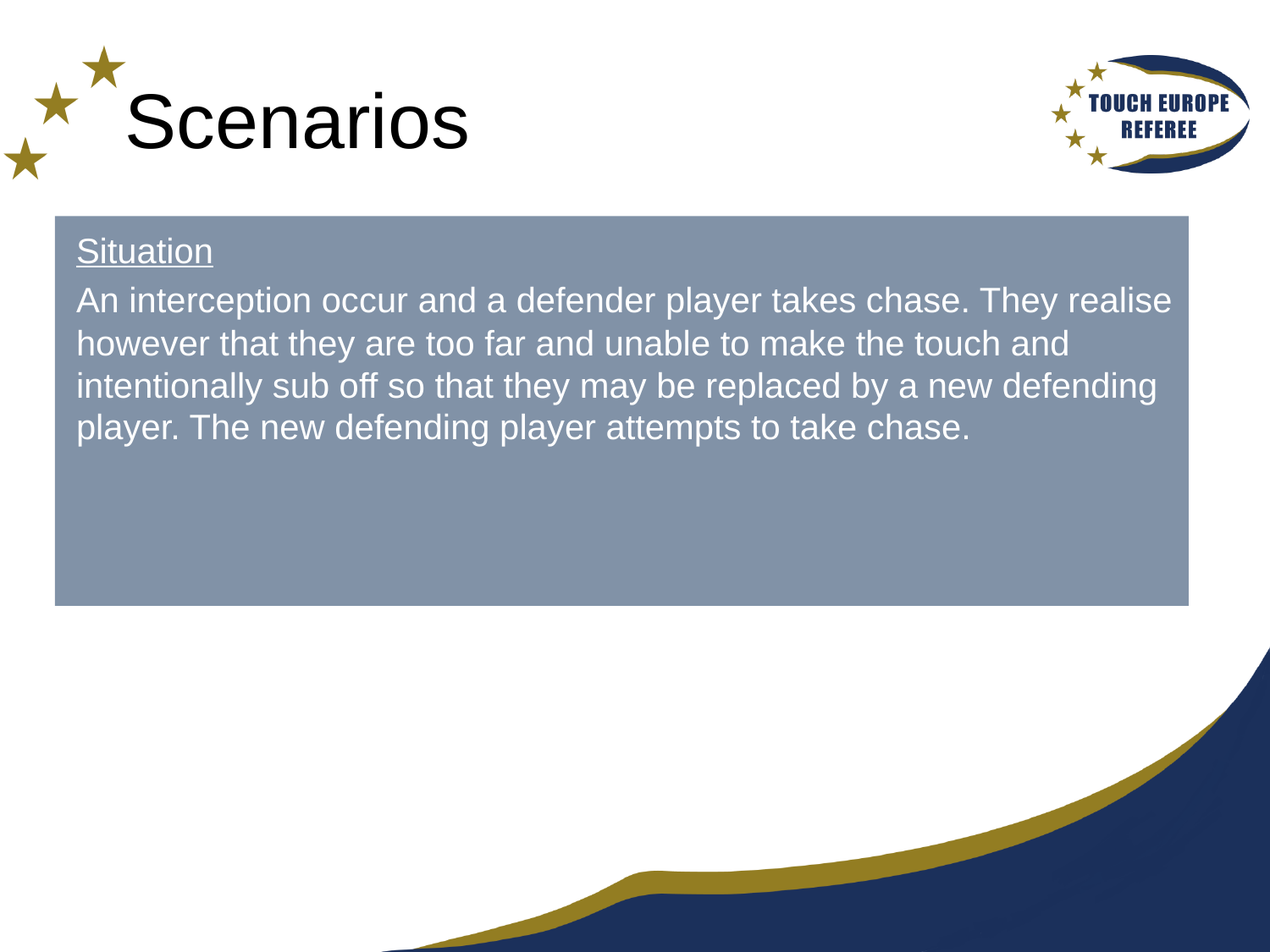

# Scenarios

Situation
An interception occur and a defender player takes chase. They realise however that they are too far and unable to make the touch and intentionally sub off so that they may be replaced by a new defending player. The new defending player attempts to take chase.